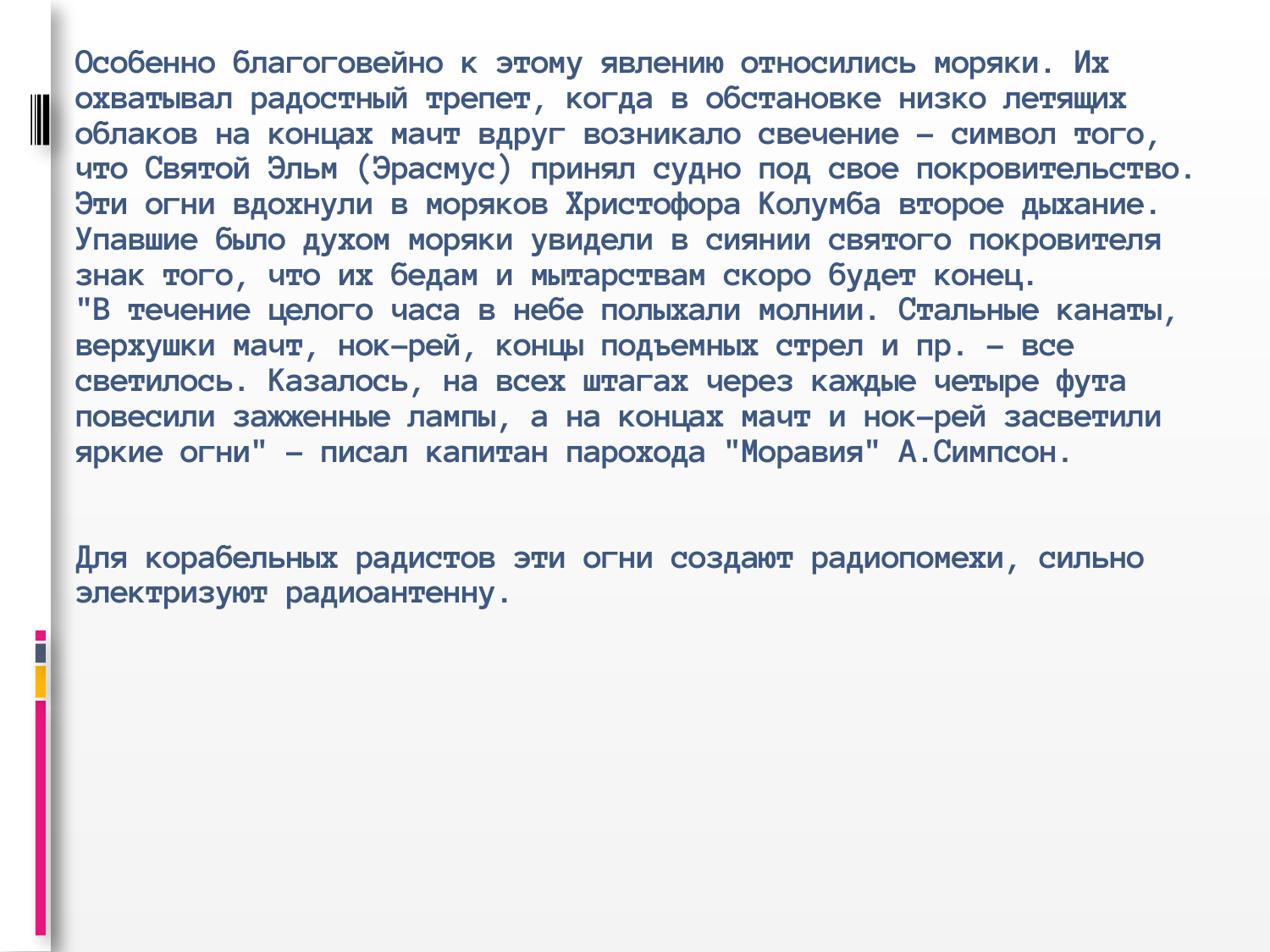

# Особенно благоговейно к этому явлению относились моряки. Их охватывал радостный трепет, когда в обстановке низко летящих облаков на концах мачт вдруг возникало свечение - символ того, что Святой Эльм (Эрасмус) принял судно под свое покровительство. Эти огни вдохнули в моряков Христофора Колумба второе дыхание. Упавшие было духом моряки увидели в сиянии святого покровителя знак того, что их бедам и мытарствам скоро будет конец. "В течение целого часа в небе полыхали молнии. Стальные канаты, верхушки мачт, нок-рей, концы подъемных стрел и пр. - все светилось. Казалось, на всех штагах через каждые четыре фута повесили зажженные лампы, а на концах мачт и нок-рей засветили яркие огни" - писал капитан парохода "Моравия" А.Симпсон. Для корабельных радистов эти огни создают радиопомехи, сильно электризуют радиоантенну.